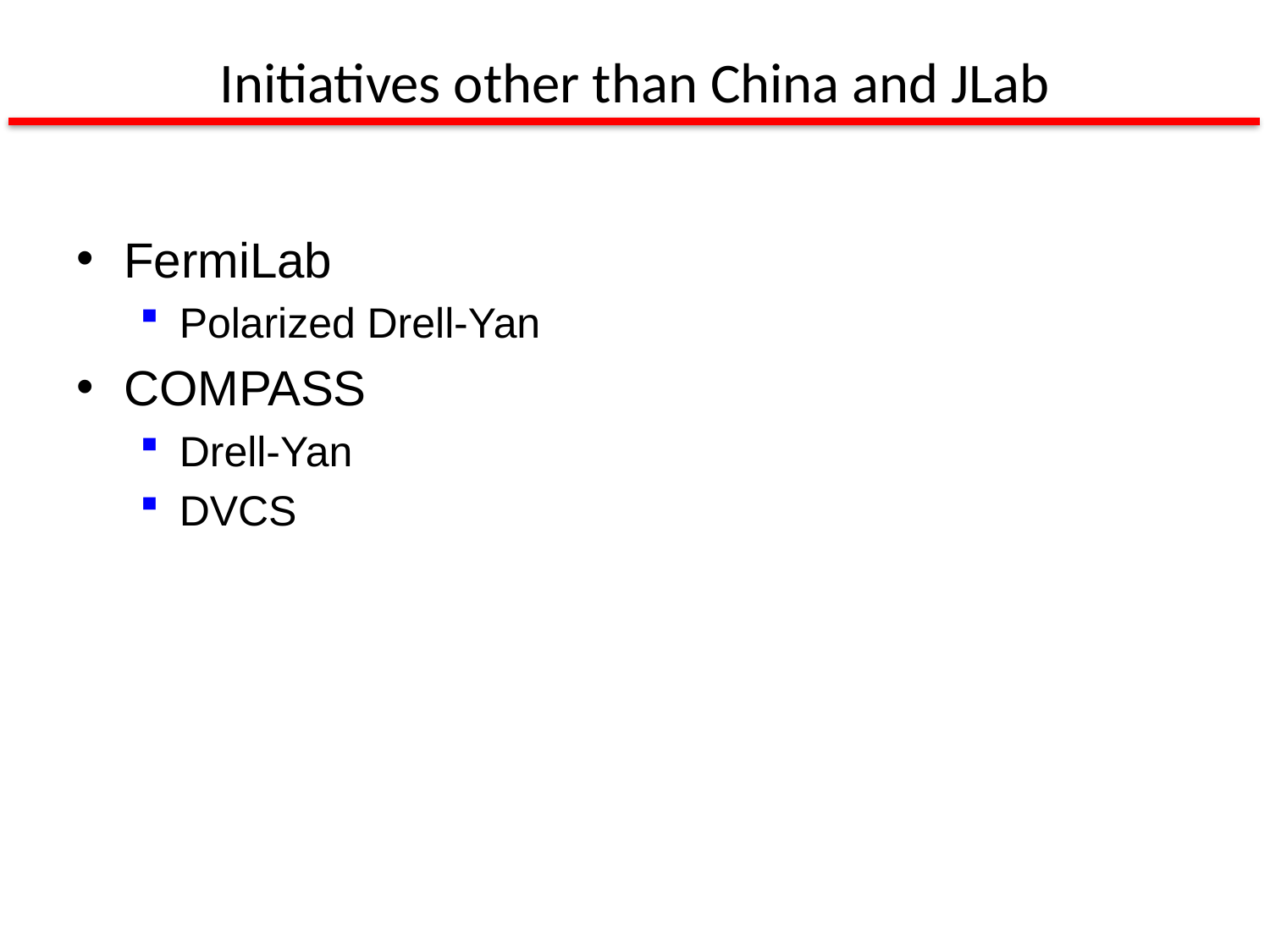

# Initiatives other than China and JLab
FermiLab
Polarized Drell-Yan
COMPASS
Drell-Yan
DVCS